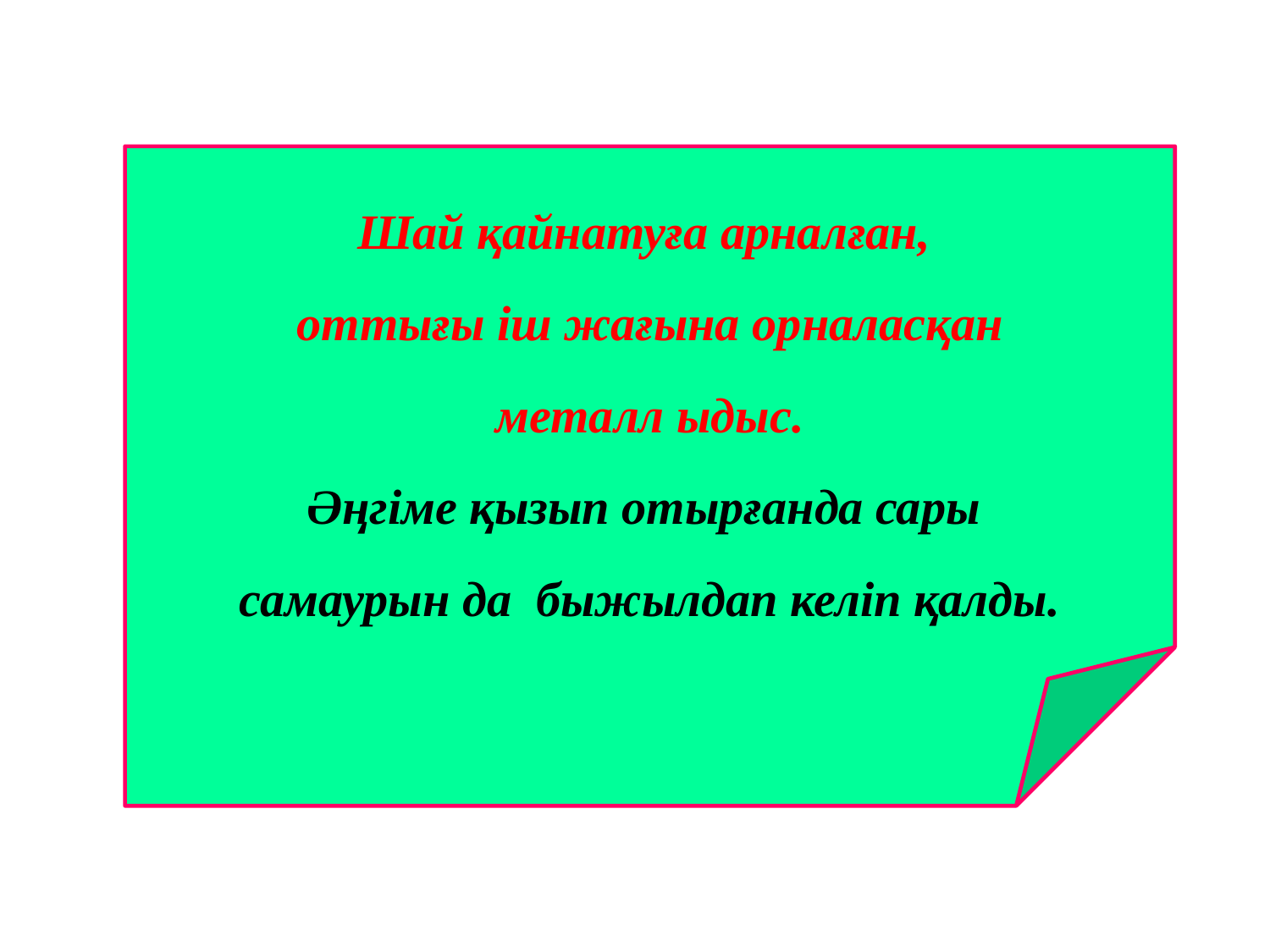

Шай қайнатуға арналған,
оттығы іш жағына орналасқан
 металл ыдыс.
Әңгіме қызып отырғанда сары
самаурын да  быжылдап келіп қалды.